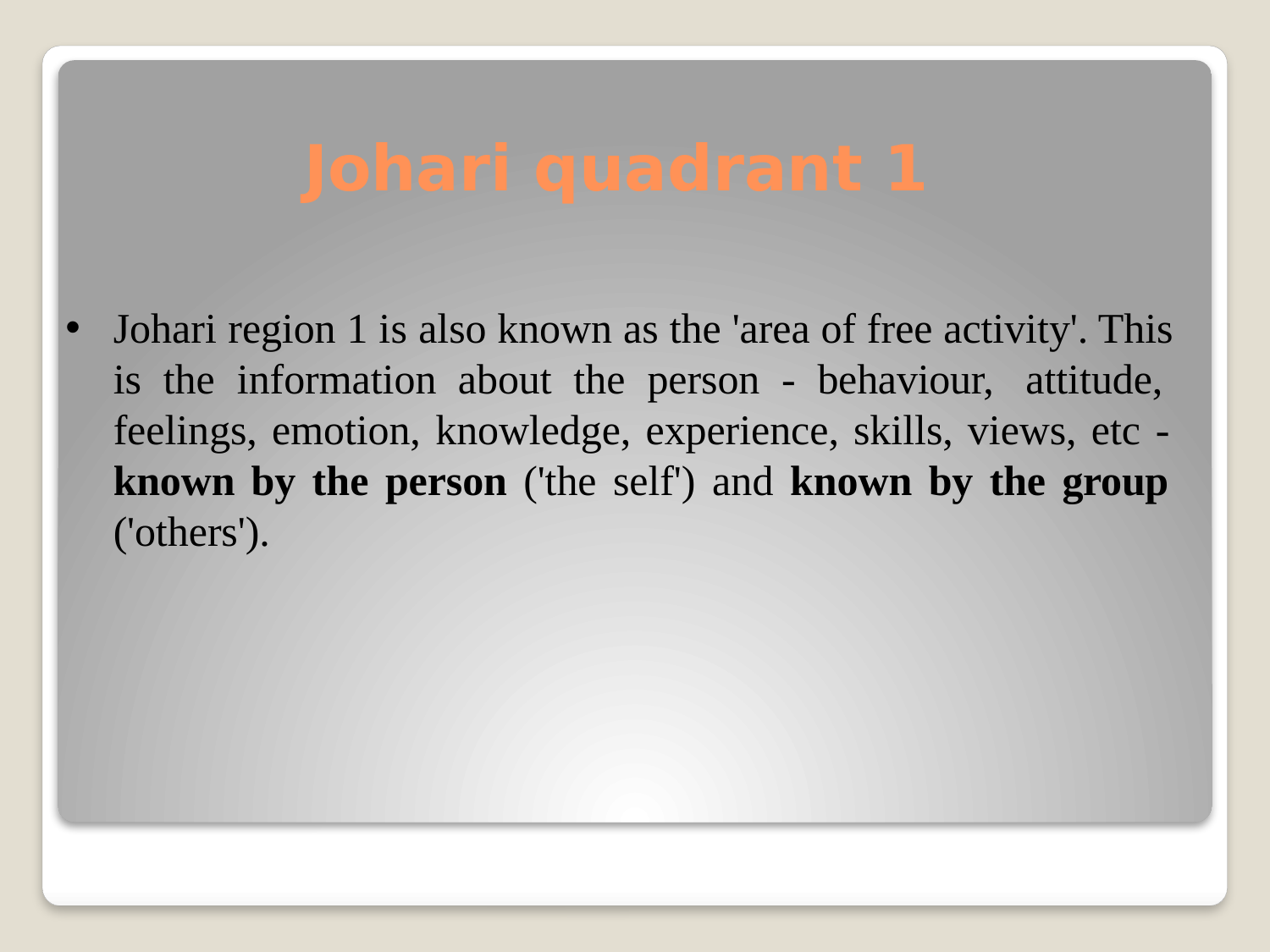

# Johari quadrant 1
Johari region 1 is also known as the 'area of free activity'. This  is the information about the person - behaviour, attitude,  feelings, emotion, knowledge, experience, skills, views, etc -  known by the person ('the self') and known by the group  ('others').